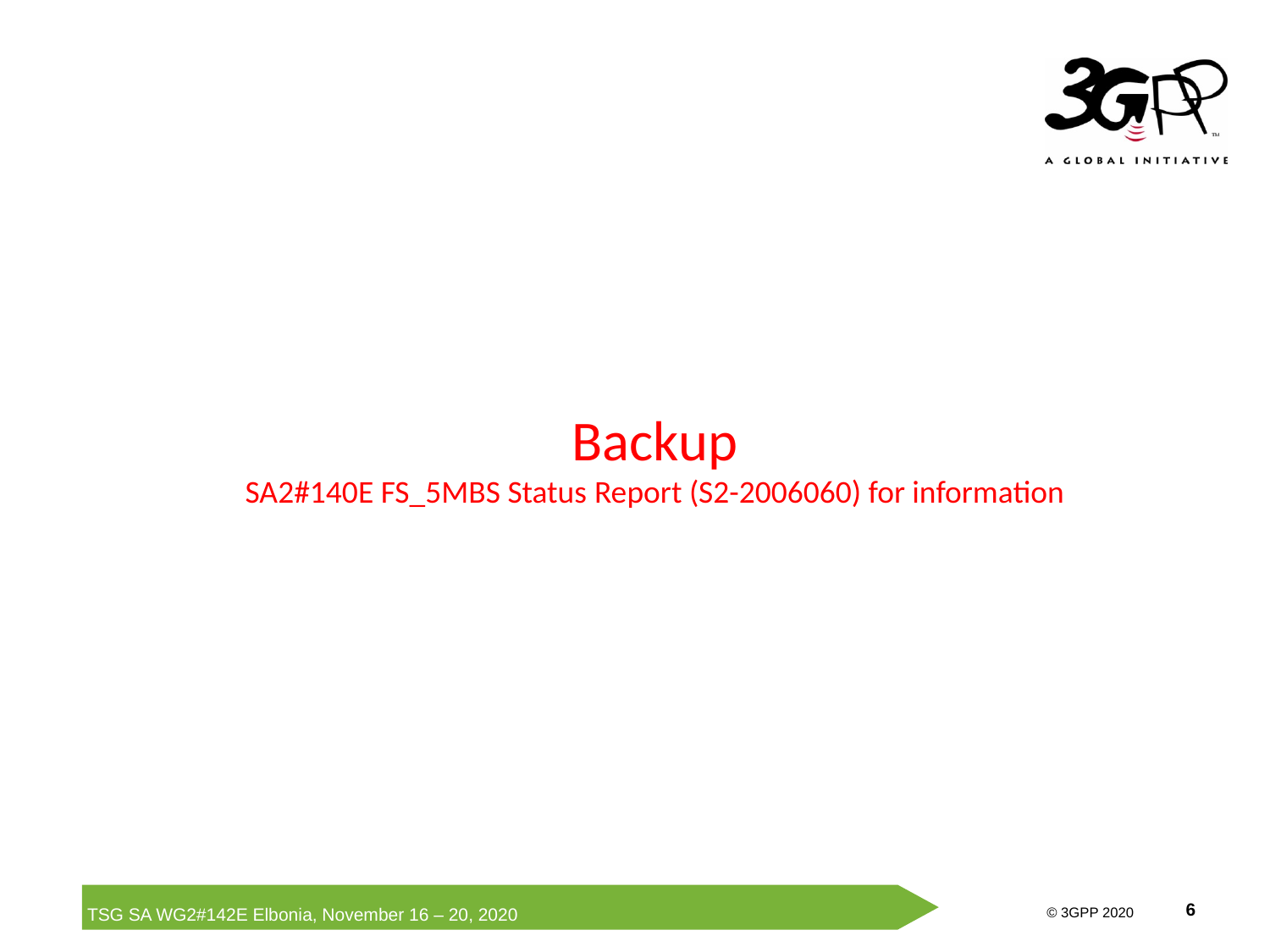

# Backup SA2#140E FS_5MBS Status Report (S2-2006060) for information